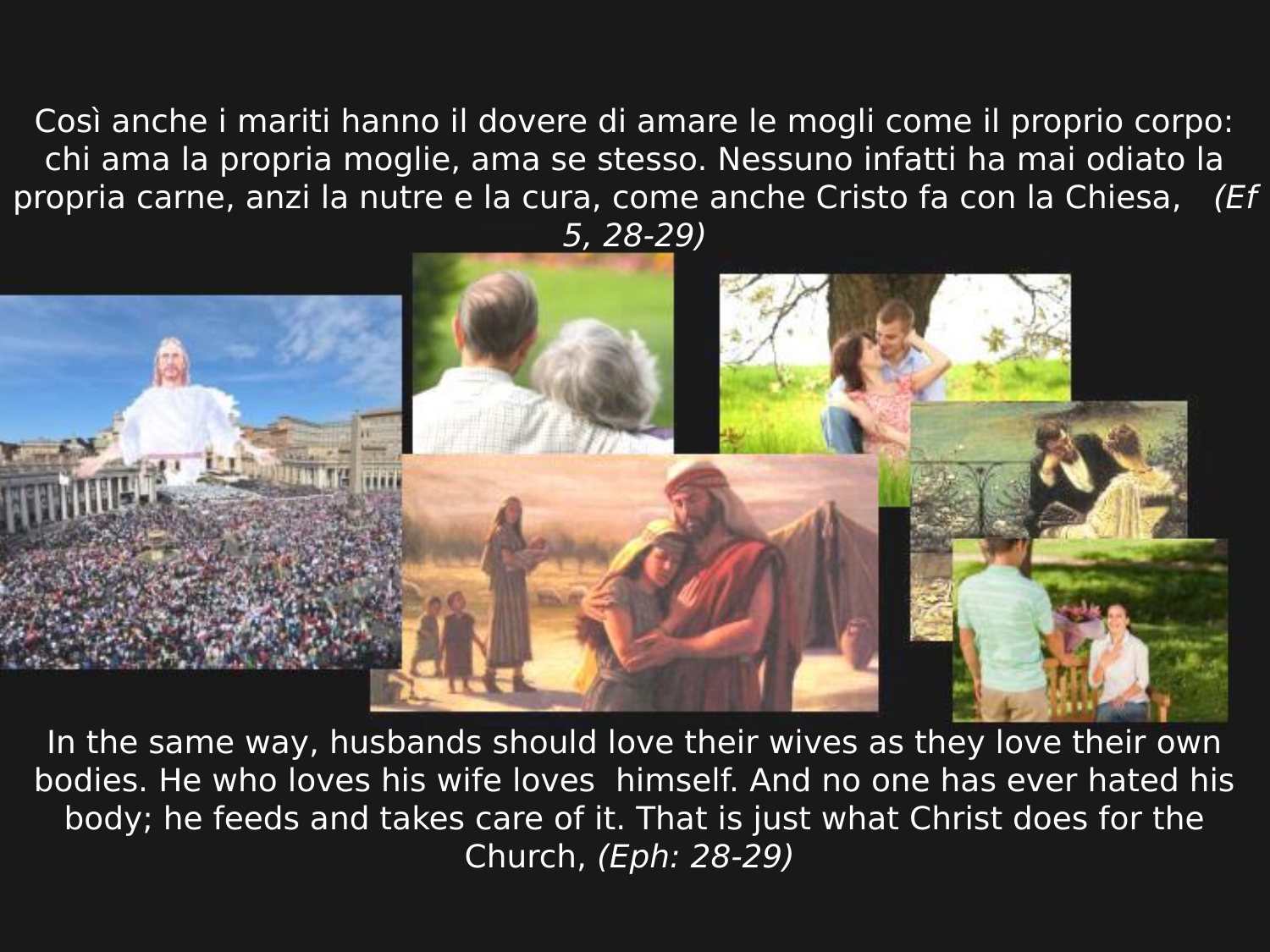

# Così anche i mariti hanno il dovere di amare le mogli come il proprio corpo: chi ama la propria moglie, ama se stesso. Nessuno infatti ha mai odiato la propria carne, anzi la nutre e la cura, come anche Cristo fa con la Chiesa,   (Ef 5, 28-29)
In the same way, husbands should love their wives as they love their own bodies. He who loves his wife loves  himself. And no one has ever hated his body; he feeds and takes care of it. That is just what Christ does for the Church, (Eph: 28-29)